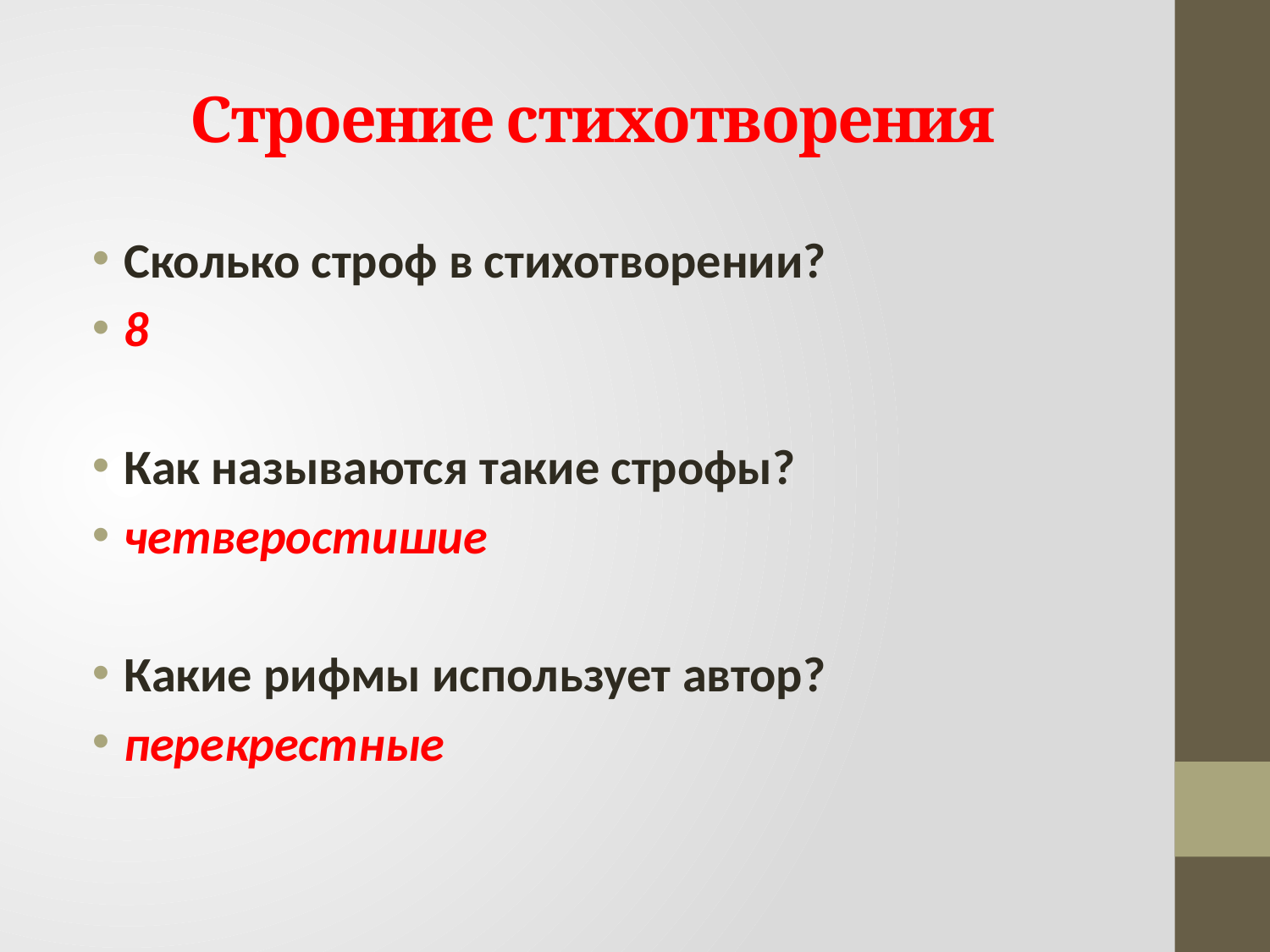

# Строение стихотворения
Сколько строф в стихотворении?
8

Как называются такие строфы?
четверостишие

Какие рифмы использует автор?
перекрестные